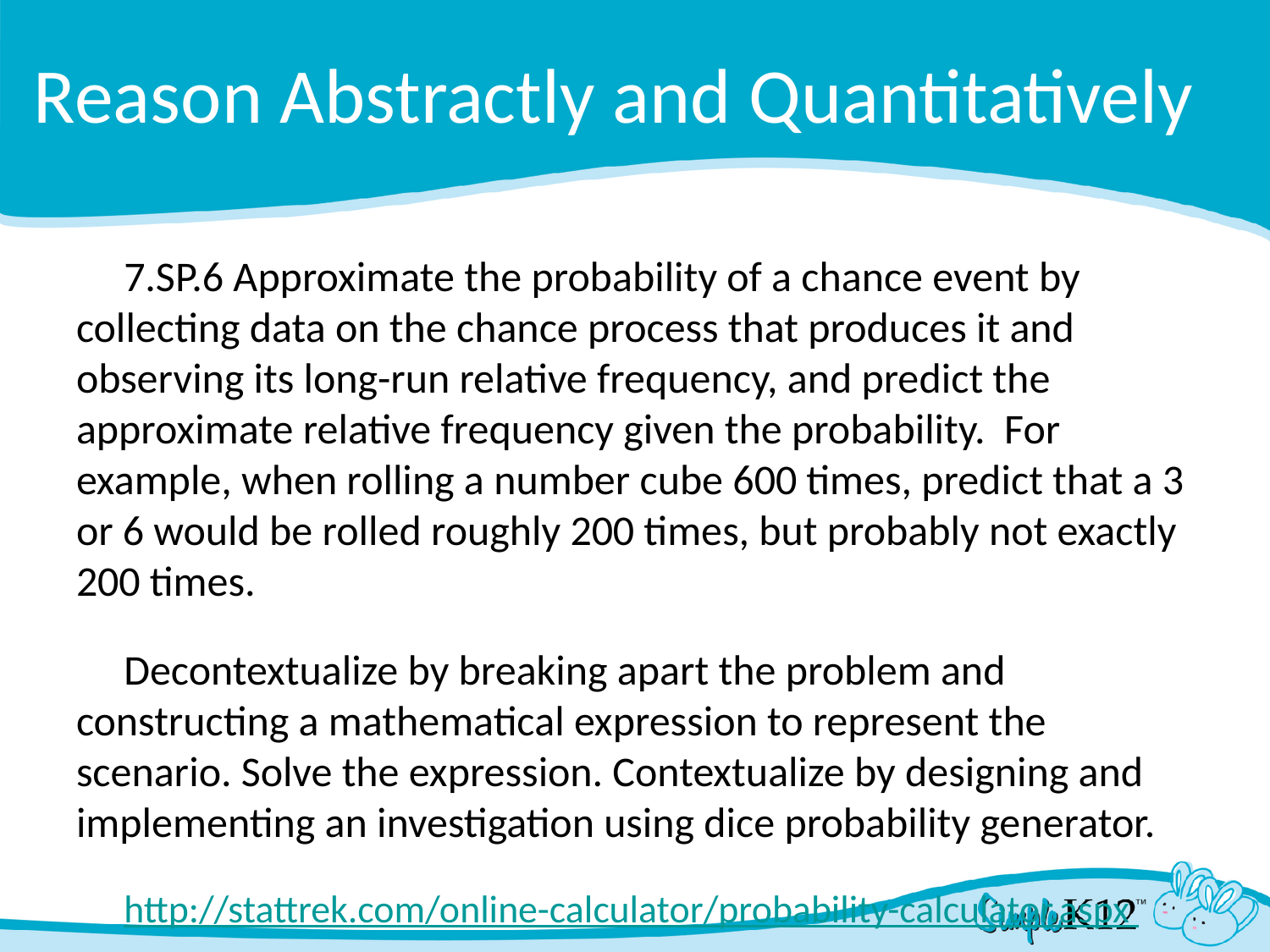

# Reason Abstractly and Quantitatively
7.SP.6 Approximate the probability of a chance event by collecting data on the chance process that produces it and observing its long-run relative frequency, and predict the approximate relative frequency given the probability.  For example, when rolling a number cube 600 times, predict that a 3 or 6 would be rolled roughly 200 times, but probably not exactly 200 times.

Decontextualize by breaking apart the problem and constructing a mathematical expression to represent the scenario. Solve the expression. Contextualize by designing and implementing an investigation using dice probability generator.

http://stattrek.com/online-calculator/probability-calculator.aspx